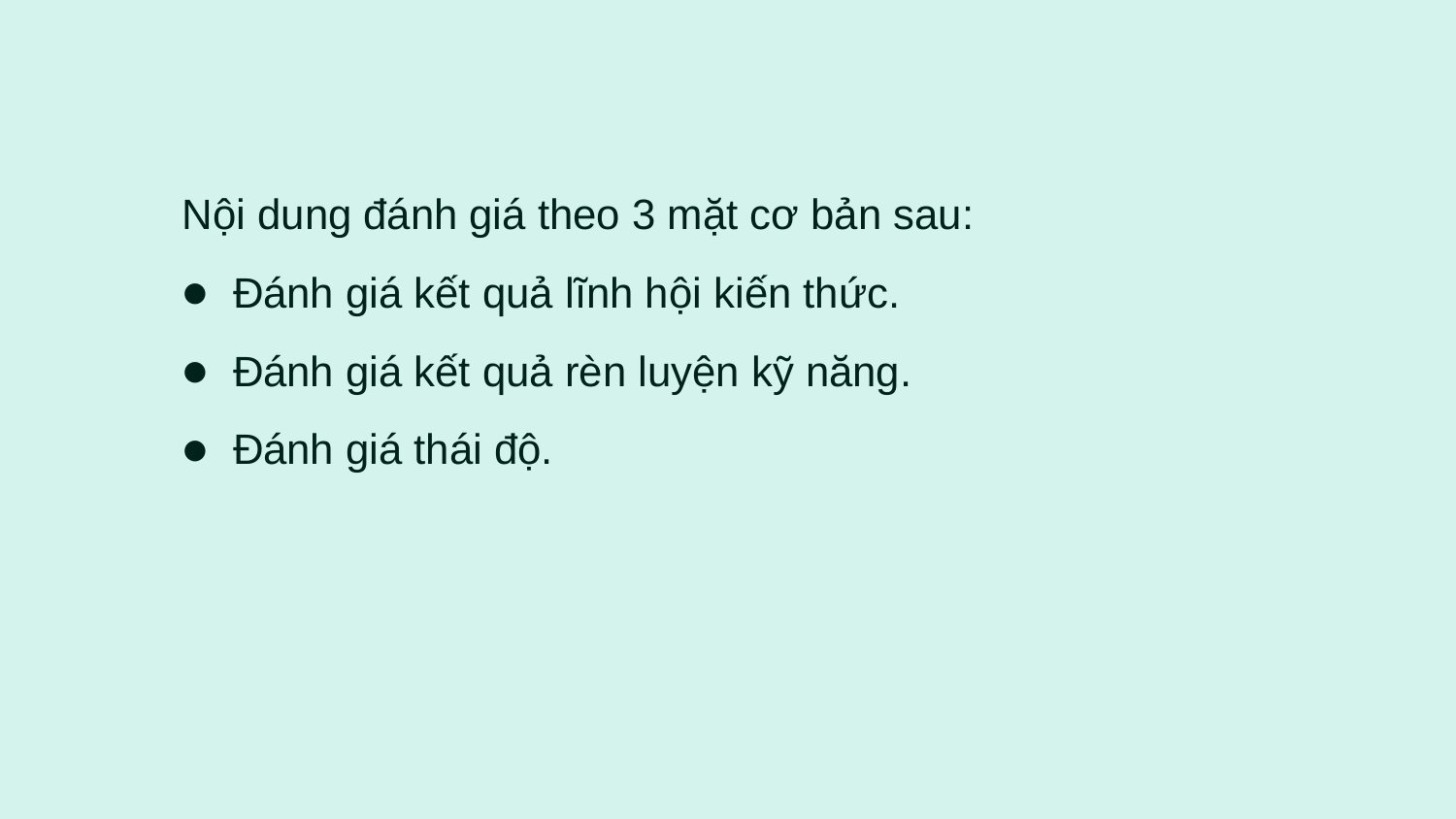

# 3.2. Đánh giá kết quả
Nội dung đánh giá theo 3 mặt cơ bản sau:
Đánh giá kết quả lĩnh hội kiến thức.
Đánh giá kết quả rèn luyện kỹ năng.
Đánh giá thái độ.